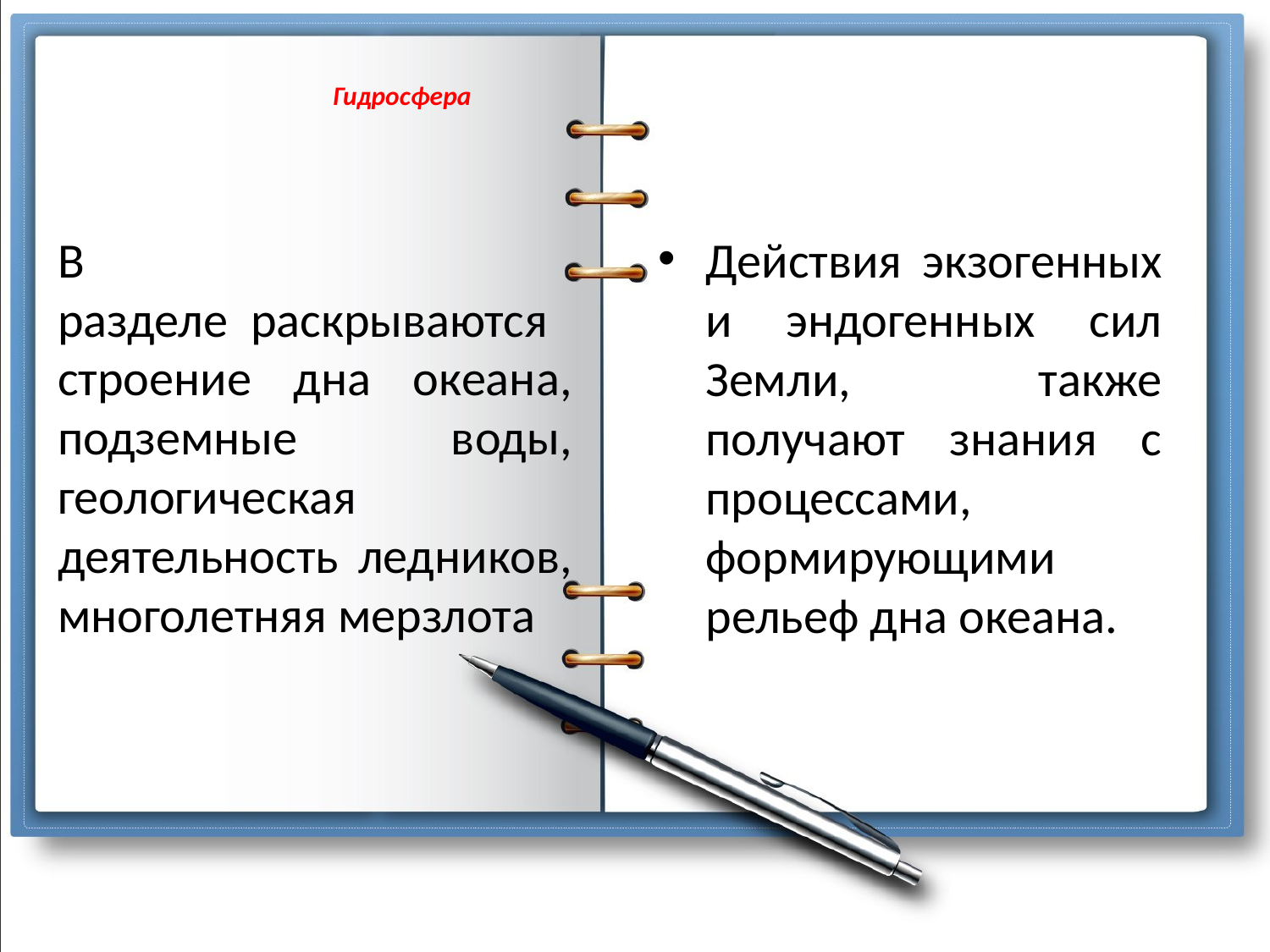

# Гидросфера
В разделе  раскрываются строение дна океана, подземные воды, геологическая деятельность ледников, многолетняя мерзлота

Действия экзогенных и эндогенных сил Земли, также получают знания с процессами, формирующими рельеф дна океана.